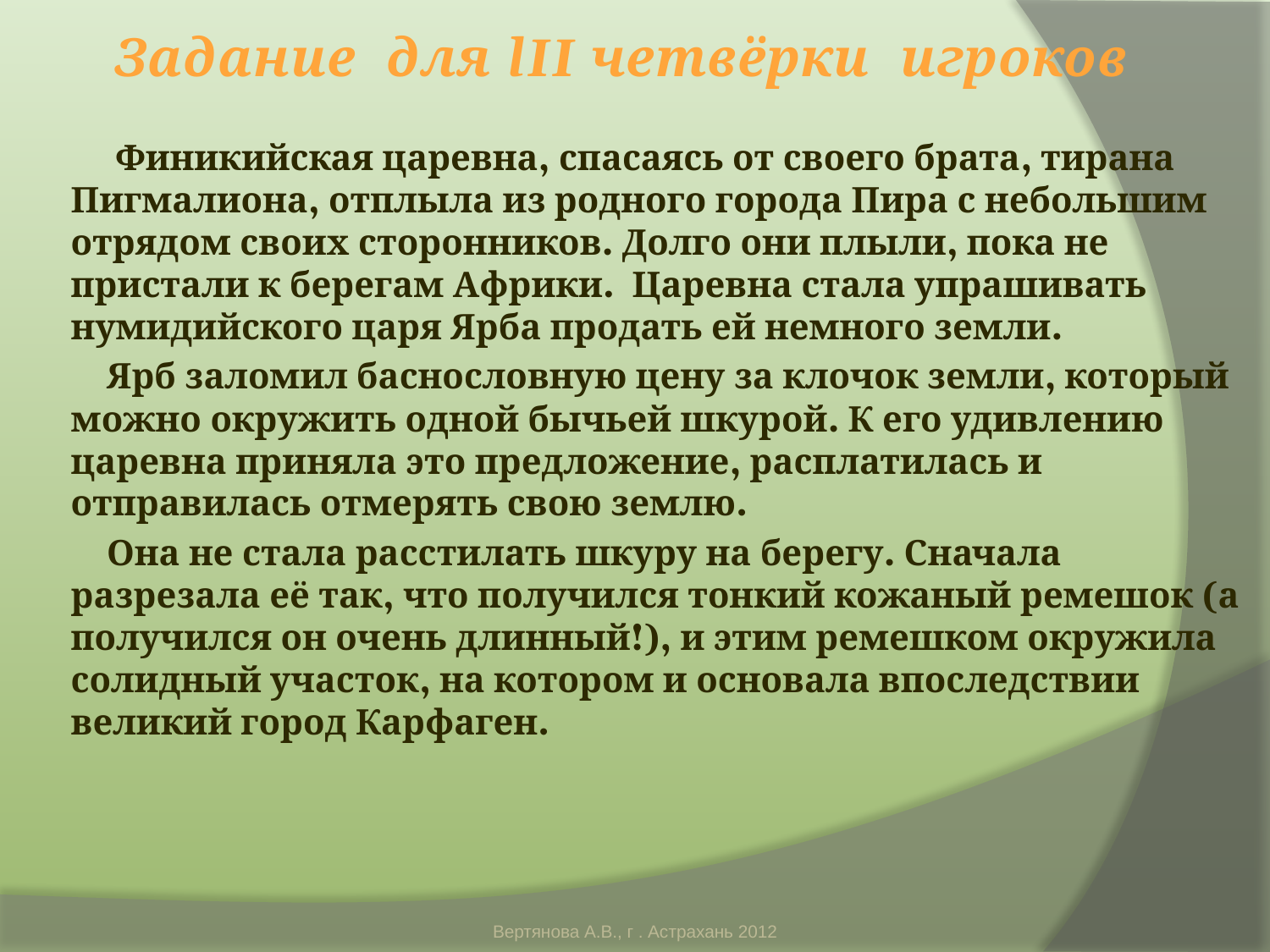

# Задание  для lII четвёрки  игроков
           Финикийская царевна, спасаясь от своего брата, тирана Пигмалиона, отплыла из родного города Пира с небольшим отрядом своих сторонников. Долго они плыли, пока не пристали к берегам Африки.  Царевна стала упрашивать нумидийского царя Ярба продать ей немного земли.
          Ярб заломил баснословную цену за клочок земли, который можно окружить одной бычьей шкурой. К его удивлению царевна приняла это предложение, расплатилась и отправилась отмерять свою землю.
          Она не стала расстилать шкуру на берегу. Сначала  разрезала её так, что получился тонкий кожаный ремешок (а получился он очень длинный!), и этим ремешком окружила солидный участок, на котором и основала впоследствии великий город Карфаген.

Вертянова А.В., г . Астрахань 2012